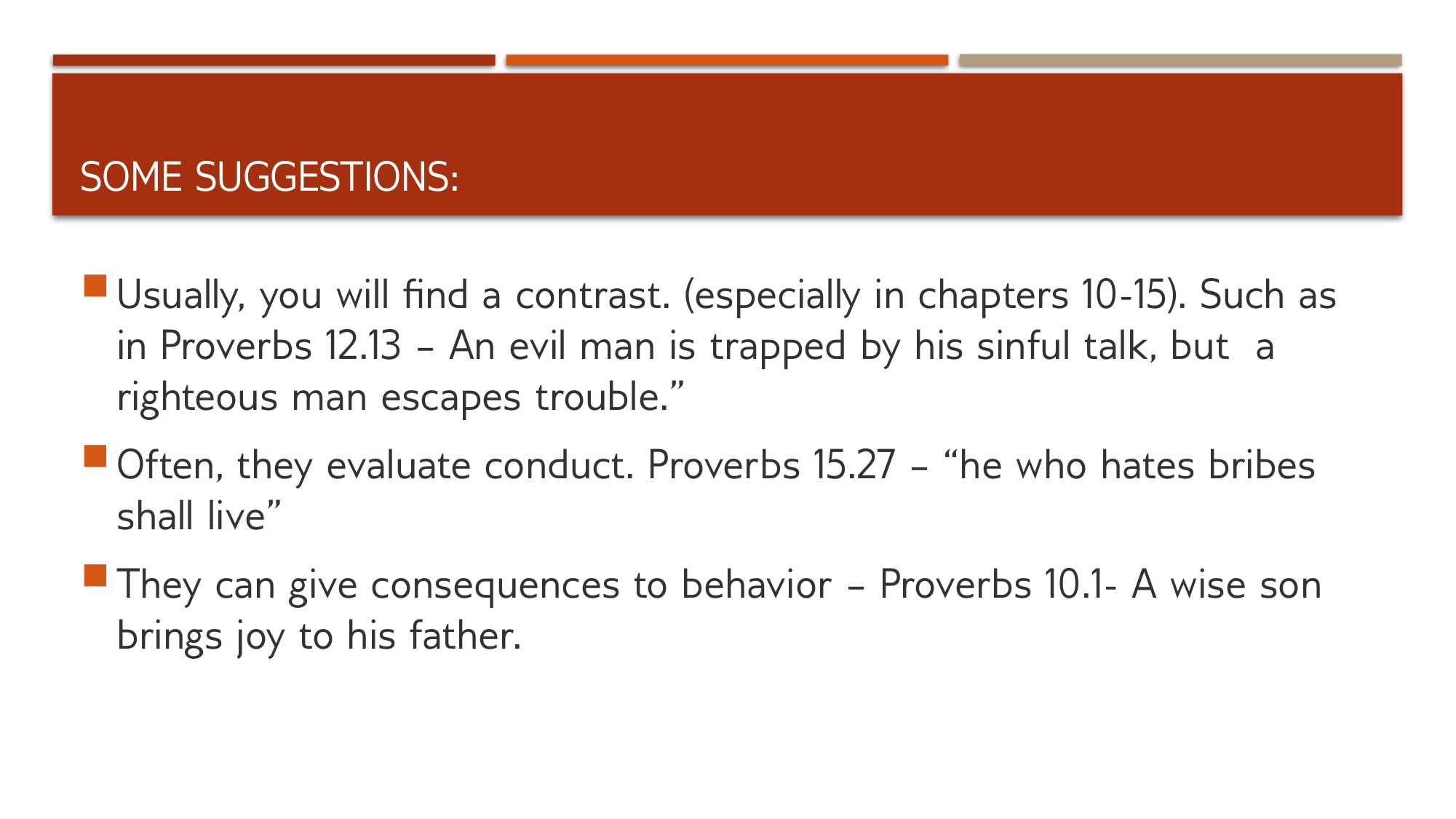

# Some suggestions:
Usually, you will find a contrast. (especially in chapters 10-15). Such as in Proverbs 12.13 – An evil man is trapped by his sinful talk, but  a righteous man escapes trouble.”
Often, they evaluate conduct. Proverbs 15.27 – “he who hates bribes shall live”
They can give consequences to behavior – Proverbs 10.1- A wise son brings joy to his father.